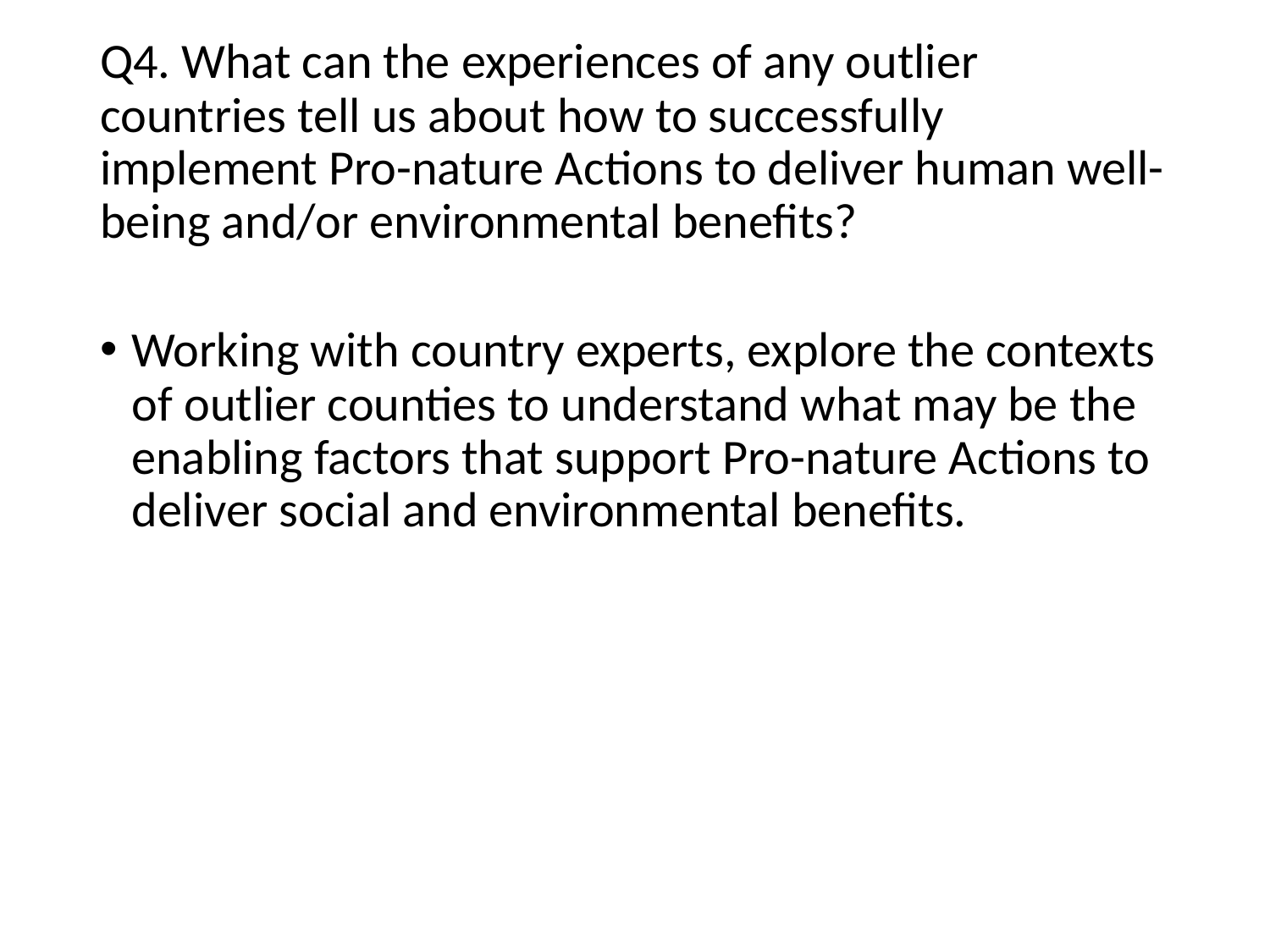

# Q4. What can the experiences of any outlier countries tell us about how to successfully implement Pro-nature Actions to deliver human well-being and/or environmental benefits?
Working with country experts, explore the contexts of outlier counties to understand what may be the enabling factors that support Pro-nature Actions to deliver social and environmental benefits.